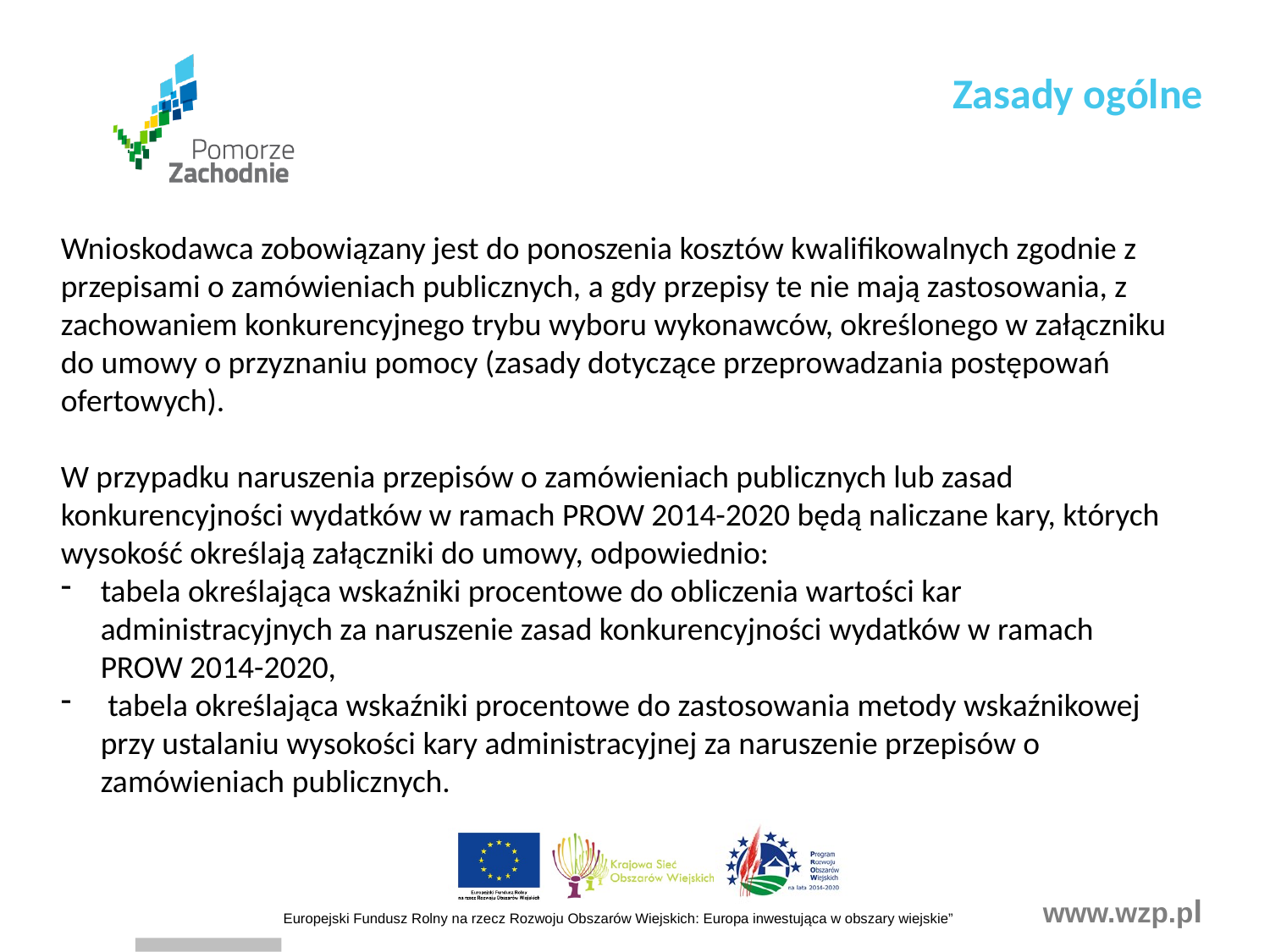

Zasady ogólne
Wnioskodawca zobowiązany jest do ponoszenia kosztów kwalifikowalnych zgodnie z przepisami o zamówieniach publicznych, a gdy przepisy te nie mają zastosowania, z zachowaniem konkurencyjnego trybu wyboru wykonawców, określonego w załączniku do umowy o przyznaniu pomocy (zasady dotyczące przeprowadzania postępowań ofertowych).

W przypadku naruszenia przepisów o zamówieniach publicznych lub zasad konkurencyjności wydatków w ramach PROW 2014-2020 będą naliczane kary, których wysokość określają załączniki do umowy, odpowiednio:
tabela określająca wskaźniki procentowe do obliczenia wartości kar administracyjnych za naruszenie zasad konkurencyjności wydatków w ramach PROW 2014-2020,
 tabela określająca wskaźniki procentowe do zastosowania metody wskaźnikowej przy ustalaniu wysokości kary administracyjnej za naruszenie przepisów o zamówieniach publicznych.